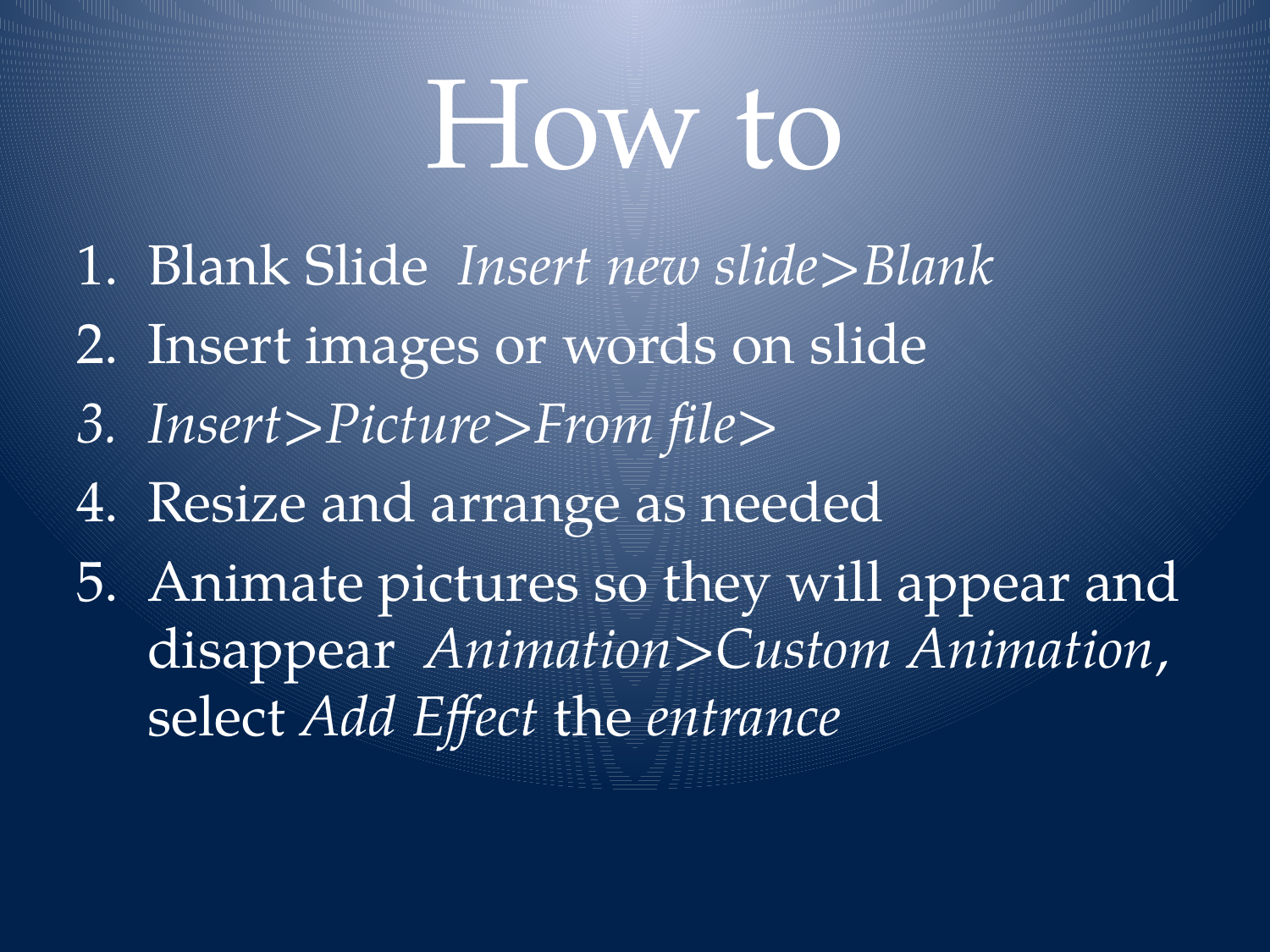

# How to
Blank Slide  Insert new slide>Blank
Insert images or words on slide
Insert>Picture>From file>
Resize and arrange as needed
Animate pictures so they will appear and disappear  Animation>Custom Animation, select Add Effect the entrance